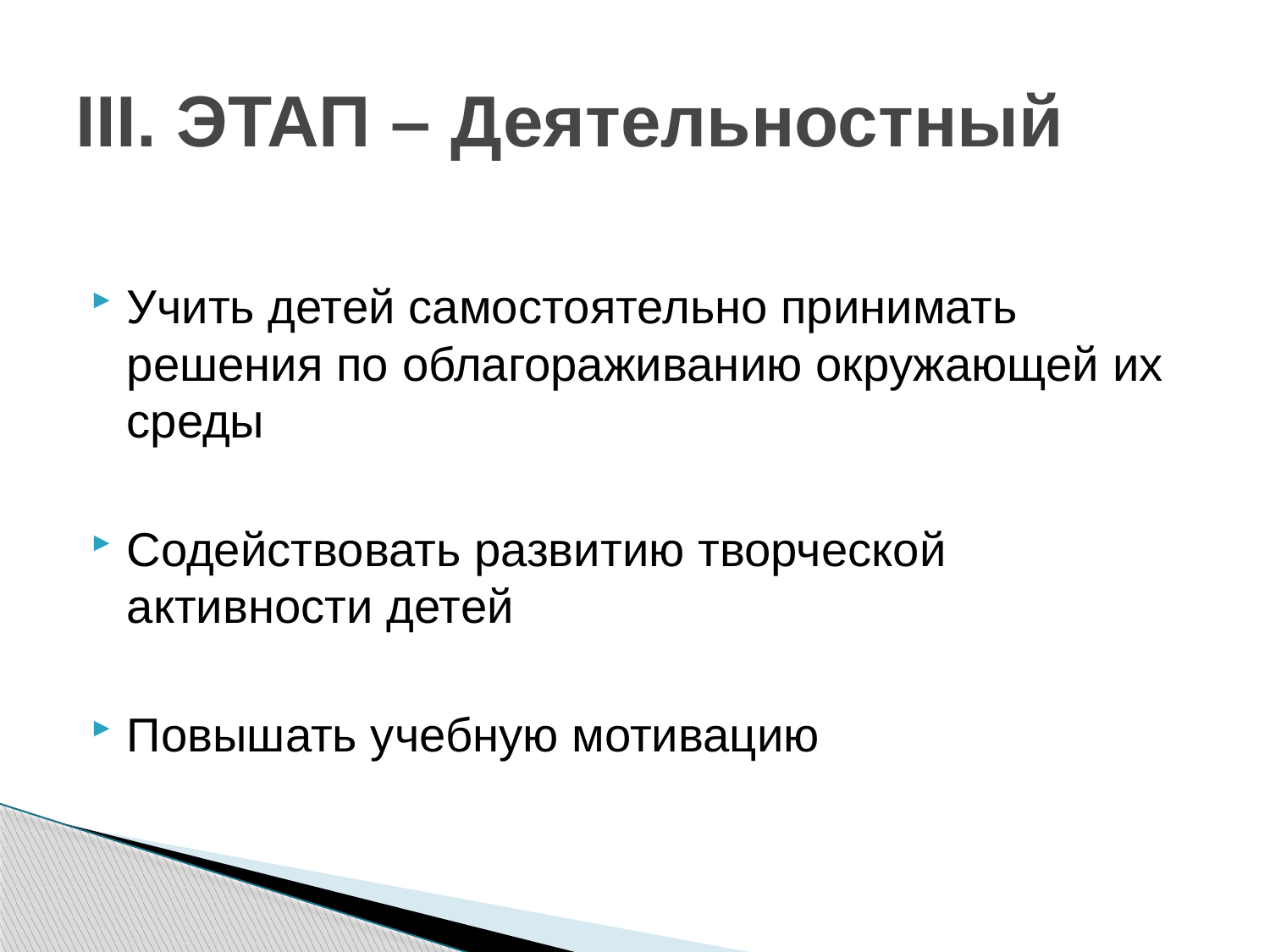

# III. ЭТАП – Деятельностный

Учить детей самостоятельно принимать решения по облагораживанию окружающей их среды

Содействовать развитию творческой активности детей

Повышать учебную мотивацию